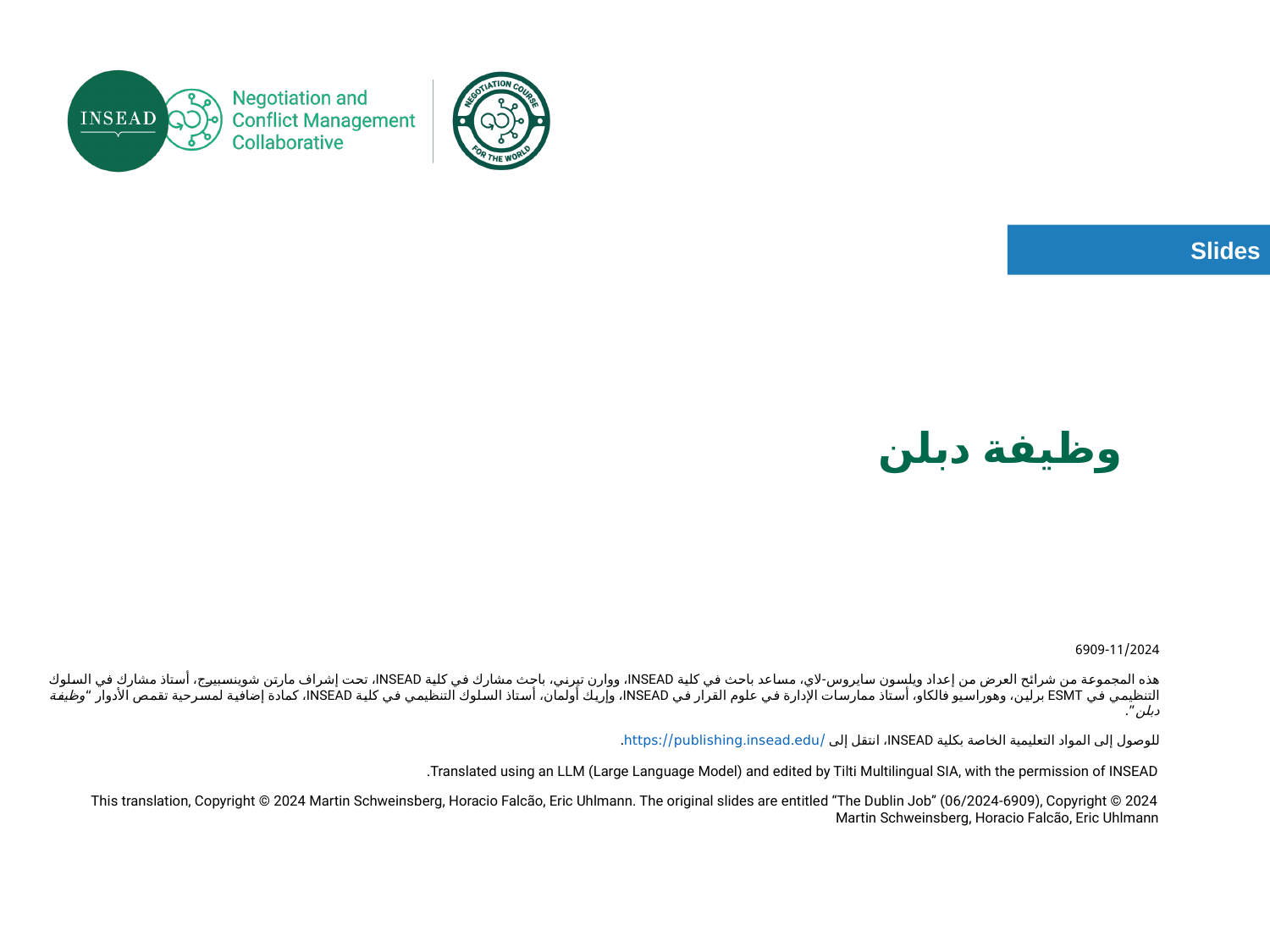

# وظيفة دبلن

6909-11/2024
هذه المجموعة من شرائح العرض من إعداد ويلسون سايروس-لاي، مساعد باحث في كلية INSEAD، ووارن تيرني، باحث مشارك في كلية INSEAD، تحت إشراف مارتن شوينسبيرج، أستاذ مشارك في السلوك التنظيمي في ESMT برلين، وهوراسيو فالكاو، أستاذ ممارسات الإدارة في علوم القرار في INSEAD، وإريك أولمان، أستاذ السلوك التنظيمي في كلية INSEAD، كمادة إضافية لمسرحية تقمص الأدوار “وظيفة دبلن”.
للوصول إلى المواد التعليمية الخاصة بكلية INSEAD، انتقل إلى https://publishing.insead.edu/.
Translated using an LLM (Large Language Model) and edited by Tilti Multilingual SIA, with the permission of INSEAD.
This translation, Copyright © 2024 Martin Schweinsberg, Horacio Falcão, Eric Uhlmann. The original slides are entitled “The Dublin Job” (06/2024-6909), Copyright © 2024 Martin Schweinsberg, Horacio Falcão, Eric Uhlmann